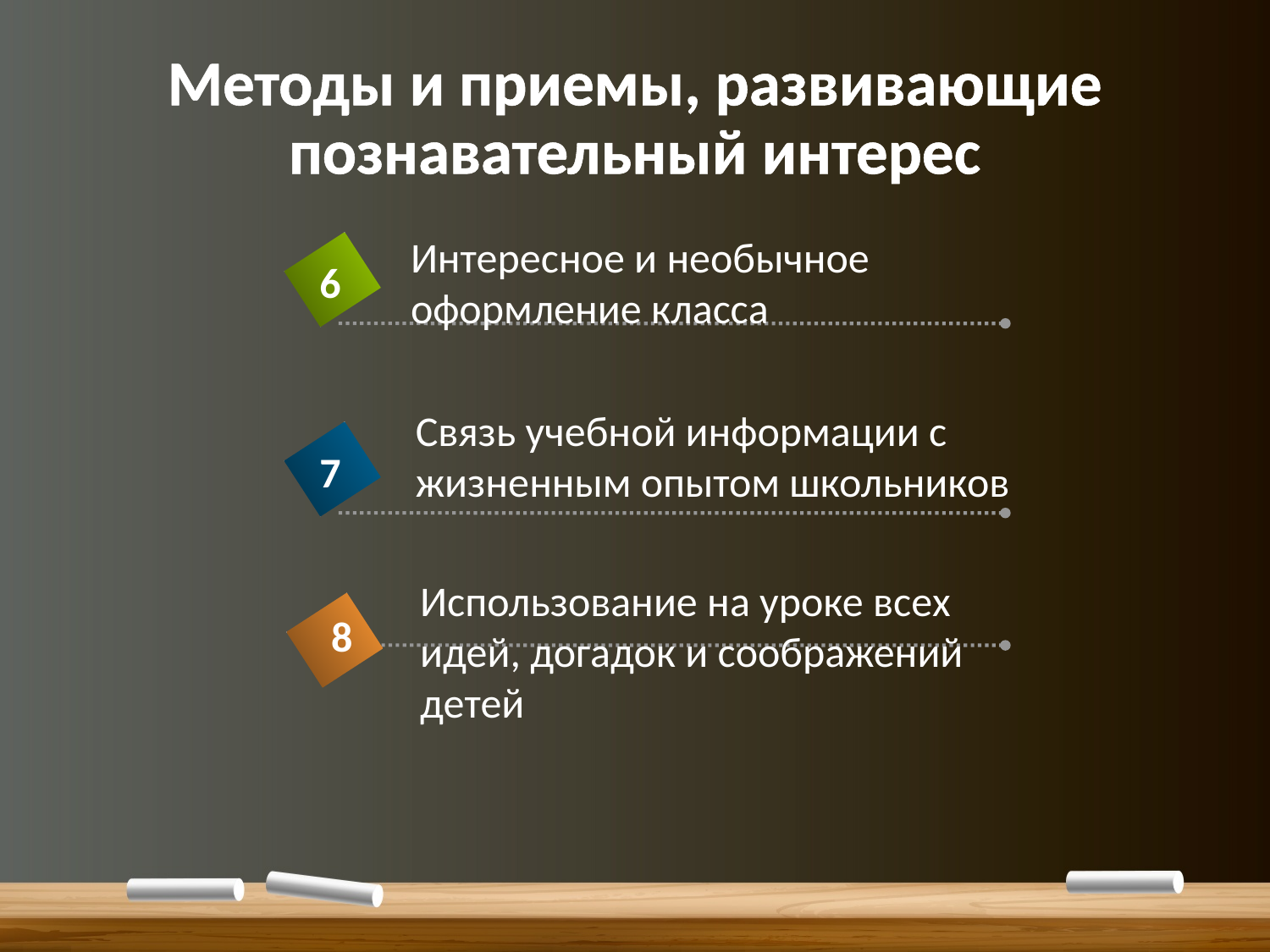

# Методы и приемы, развивающие познавательный интерес
Интересное и необычное оформление класса

6

Связь учебной информации с жизненным опытом школьников

7

Использование на уроке всех идей, догадок и соображений детей
8